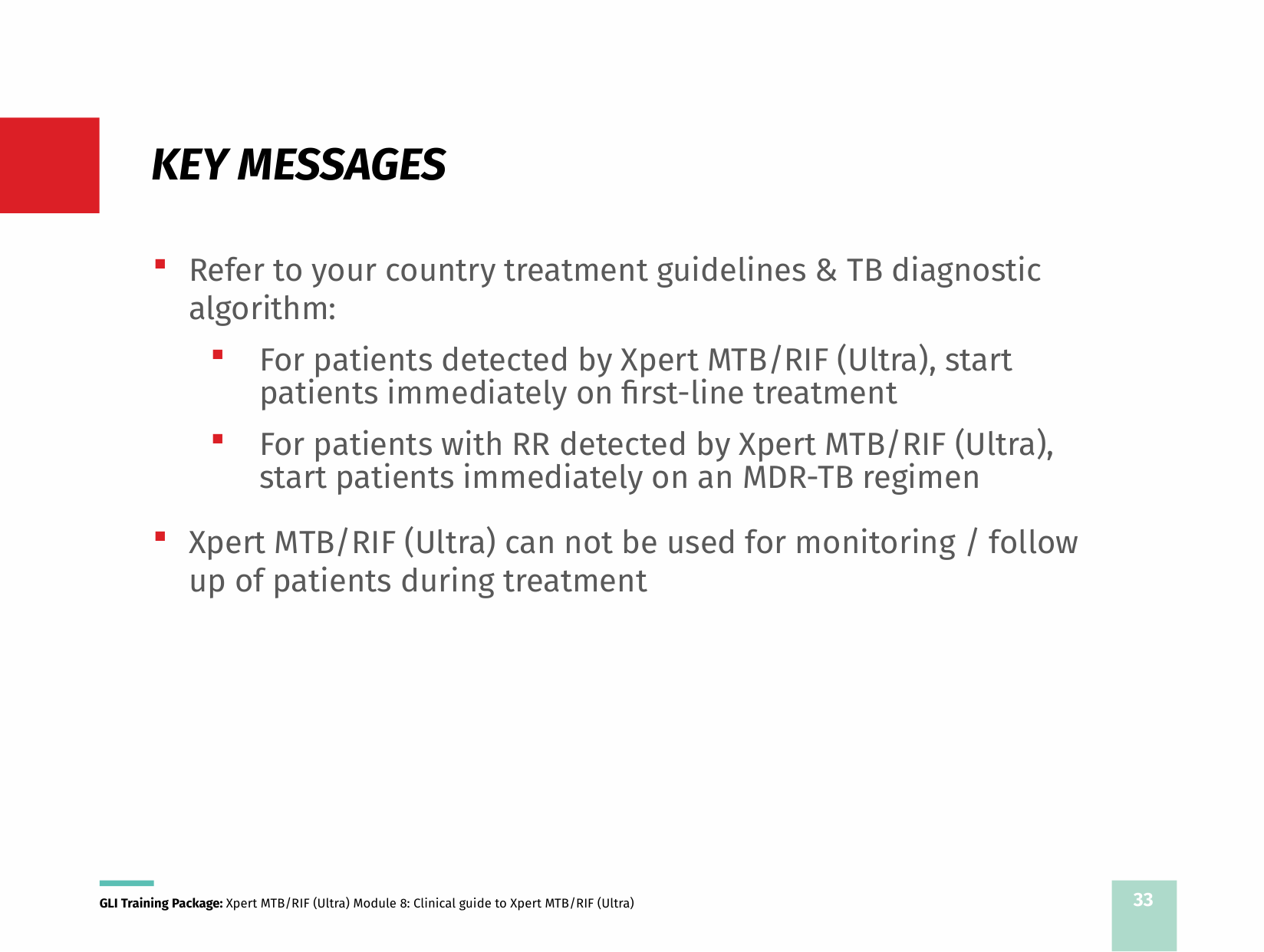

# KEY MESSAGES
Refer to your country treatment guidelines & TB diagnostic algorithm:
For patients detected by Xpert MTB/RIF (Ultra), start patients immediately on first-line treatment
For patients with RR detected by Xpert MTB/RIF (Ultra), start patients immediately on an MDR-TB regimen
Xpert MTB/RIF (Ultra) can not be used for monitoring / follow up of patients during treatment